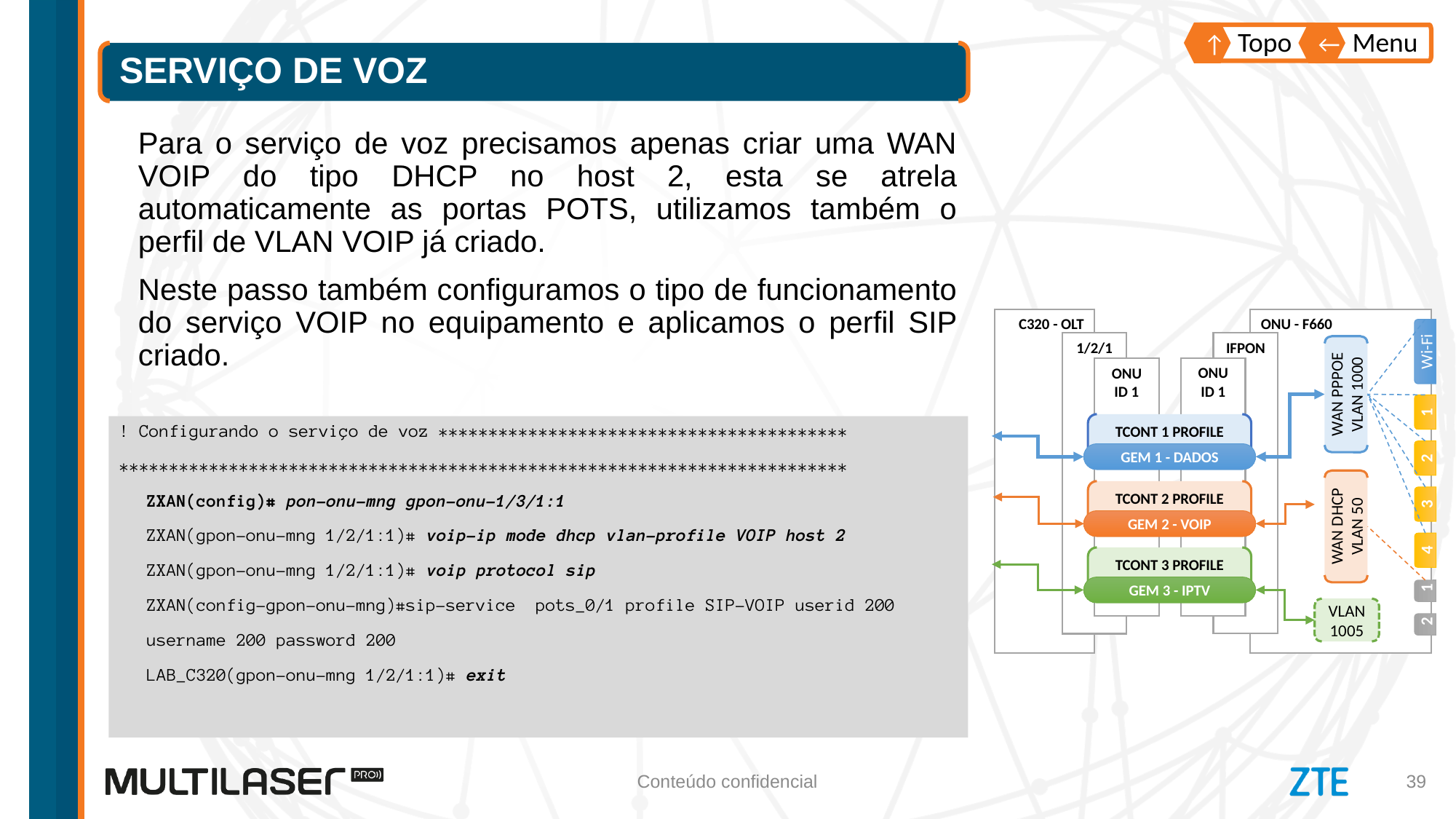

Topo
↑
Menu
←
# Serviço de voz
Para o serviço de voz precisamos apenas criar uma WAN VOIP do tipo DHCP no host 2, esta se atrela automaticamente as portas POTS, utilizamos também o perfil de VLAN VOIP já criado.
Neste passo também configuramos o tipo de funcionamento do serviço VOIP no equipamento e aplicamos o perfil SIP criado.
ONU - F660
IFPON
ONU
ID 1
C320 - OLT
1/2/1
ONU
ID 1
Wi-Fi
WAN PPPOE
VLAN 1000
4
3
2
1
TCONT 1 PROFILE DADOS
GEM 1 - DADOS
TCONT 2 PROFILE VOIP
GEM 2 - VOIP
TCONT 3 PROFILE IPTV
GEM 3 - IPTV
! Configurando o serviço de voz *****************************************
*************************************************************************
ZXAN(config)# pon-onu-mng gpon-onu-1/3/1:1
ZXAN(gpon-onu-mng 1/2/1:1)# voip-ip mode dhcp vlan-profile VOIP host 2
ZXAN(gpon-onu-mng 1/2/1:1)# voip protocol sip
ZXAN(config-gpon-onu-mng)#sip-service  pots_0/1 profile SIP-VOIP userid 200
username 200 password 200
LAB_C320(gpon-onu-mng 1/2/1:1)# exit
WAN DHCP
VLAN 50
2
1
VLAN 1005
Conteúdo confidencial
39